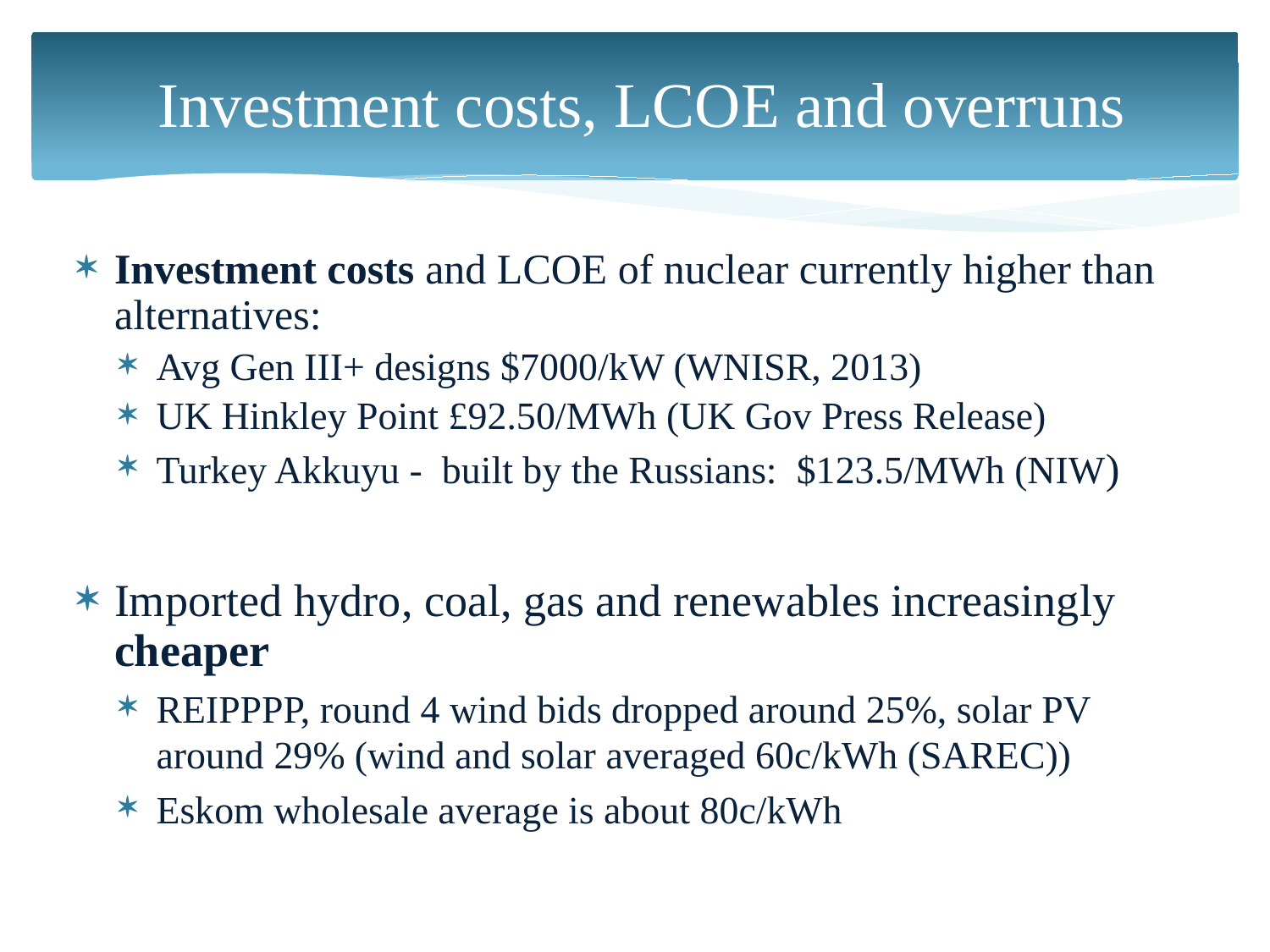

# Investment costs, LCOE and overruns
Investment costs and LCOE of nuclear currently higher than alternatives:
Avg Gen III+ designs $7000/kW (WNISR, 2013)
UK Hinkley Point £92.50/MWh (UK Gov Press Release)
Turkey Akkuyu -  built by the Russians:  $123.5/MWh (NIW)

Imported hydro, coal, gas and renewables increasingly cheaper
REIPPPP, round 4 wind bids dropped around 25%, solar PV around 29% (wind and solar averaged 60c/kWh (SAREC))
Eskom wholesale average is about 80c/kWh